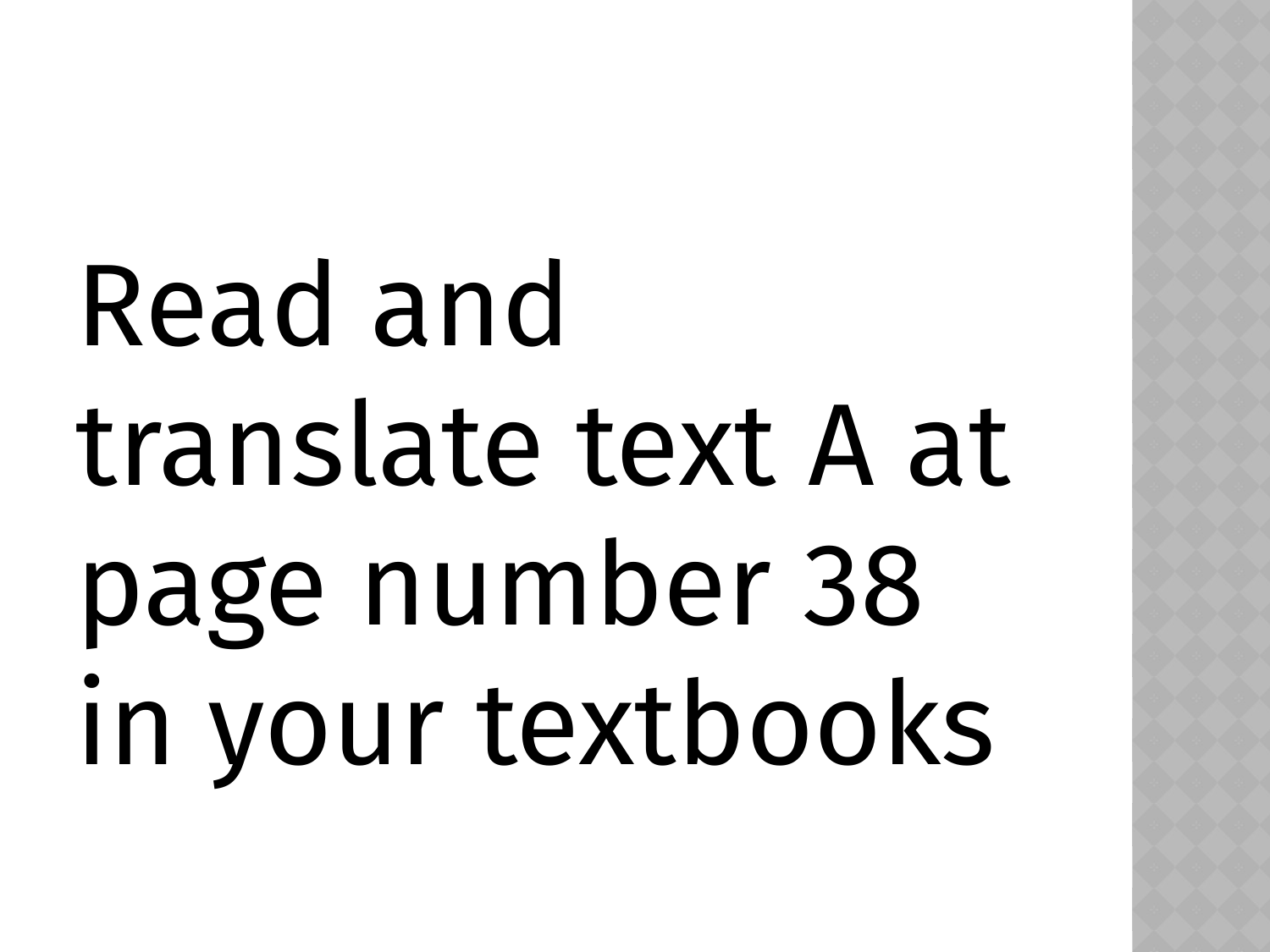

#
Read and translate text A at page number 38 in your textbooks